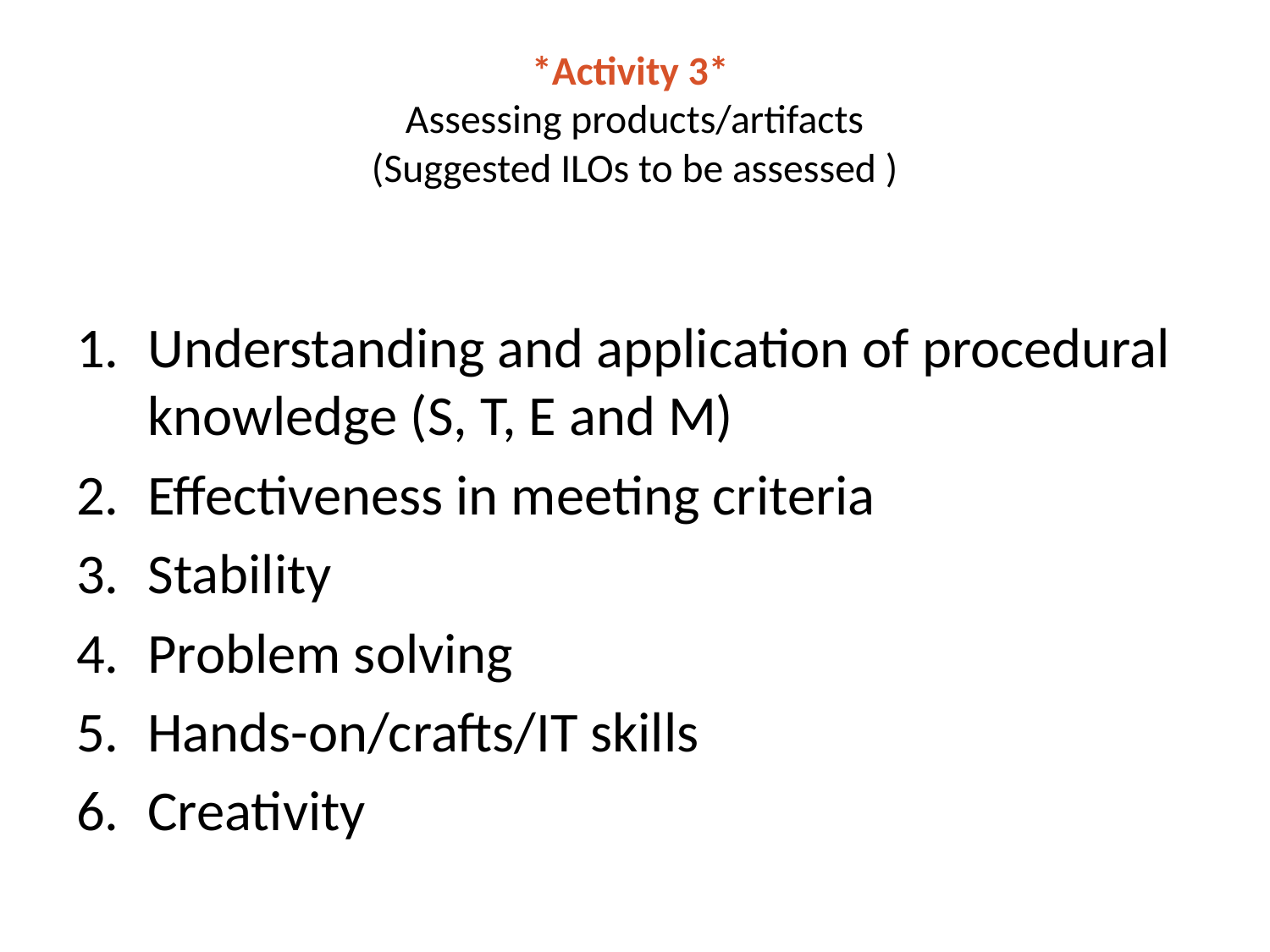

# *Activity 3* Assessing products/artifacts (Suggested ILOs to be assessed )
Understanding and application of procedural knowledge (S, T, E and M)
Effectiveness in meeting criteria
Stability
Problem solving
Hands-on/crafts/IT skills
Creativity